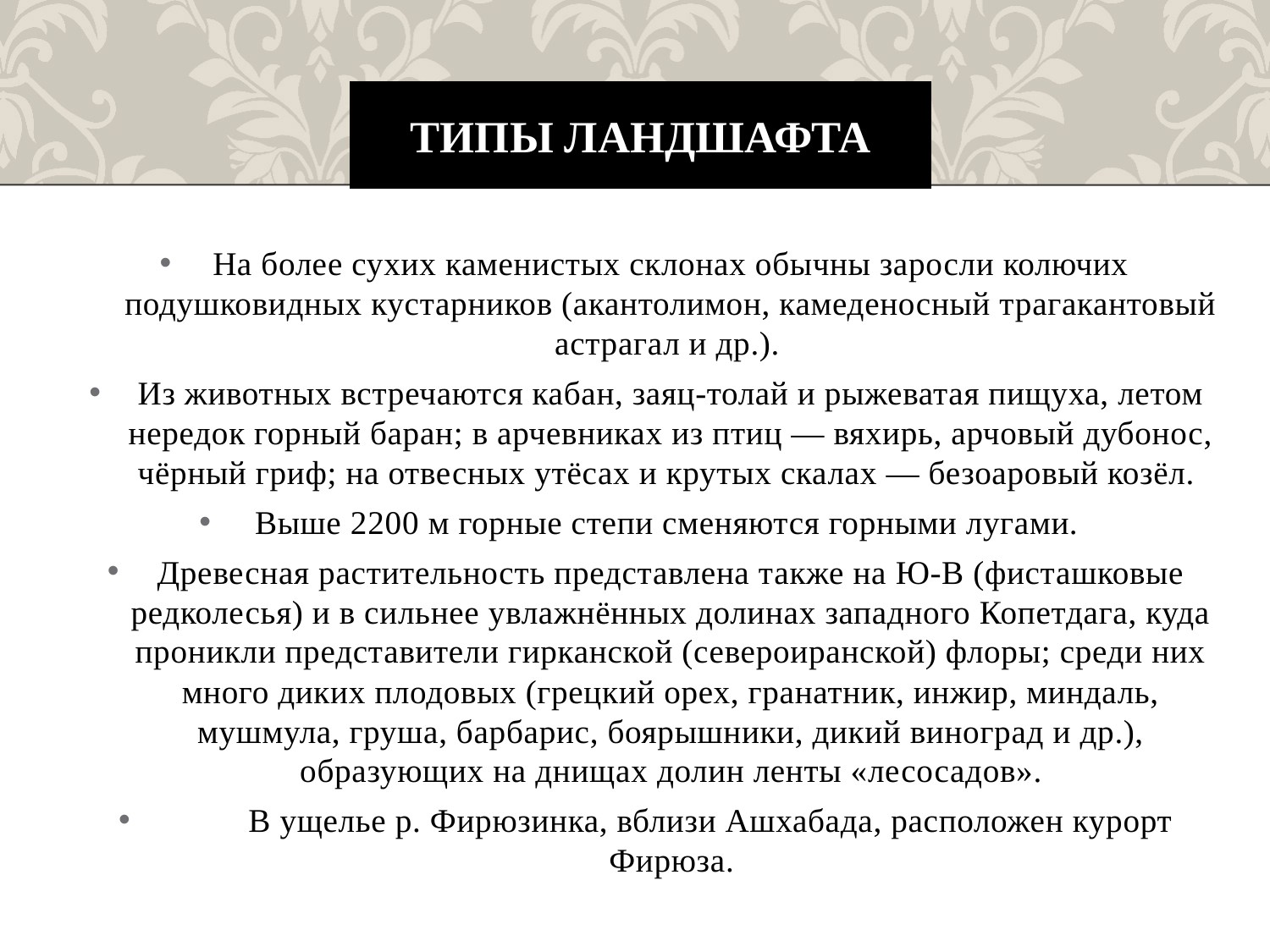

# типы ландшафта
На более сухих каменистых склонах обычны заросли колючих подушковидных кустарников (акантолимон, камеденосный трагакантовый астрагал и др.).
Из животных встречаются кабан, заяц-толай и рыжеватая пищуха, летом нередок горный баран; в арчевниках из птиц — вяхирь, арчовый дубонос, чёрный гриф; на отвесных утёсах и крутых скалах — безоаровый козёл.
Выше 2200 м горные степи сменяются горными лугами.
Древесная растительность представлена также на Ю-В (фисташковые редколесья) и в сильнее увлажнённых долинах западного Копетдага, куда проникли представители гирканской (североиранской) флоры; среди них много диких плодовых (грецкий орех, гранатник, инжир, миндаль, мушмула, груша, барбарис, боярышники, дикий виноград и др.), образующих на днищах долин ленты «лесосадов».
         В ущелье р. Фирюзинка, вблизи Ашхабада, расположен курорт Фирюза.